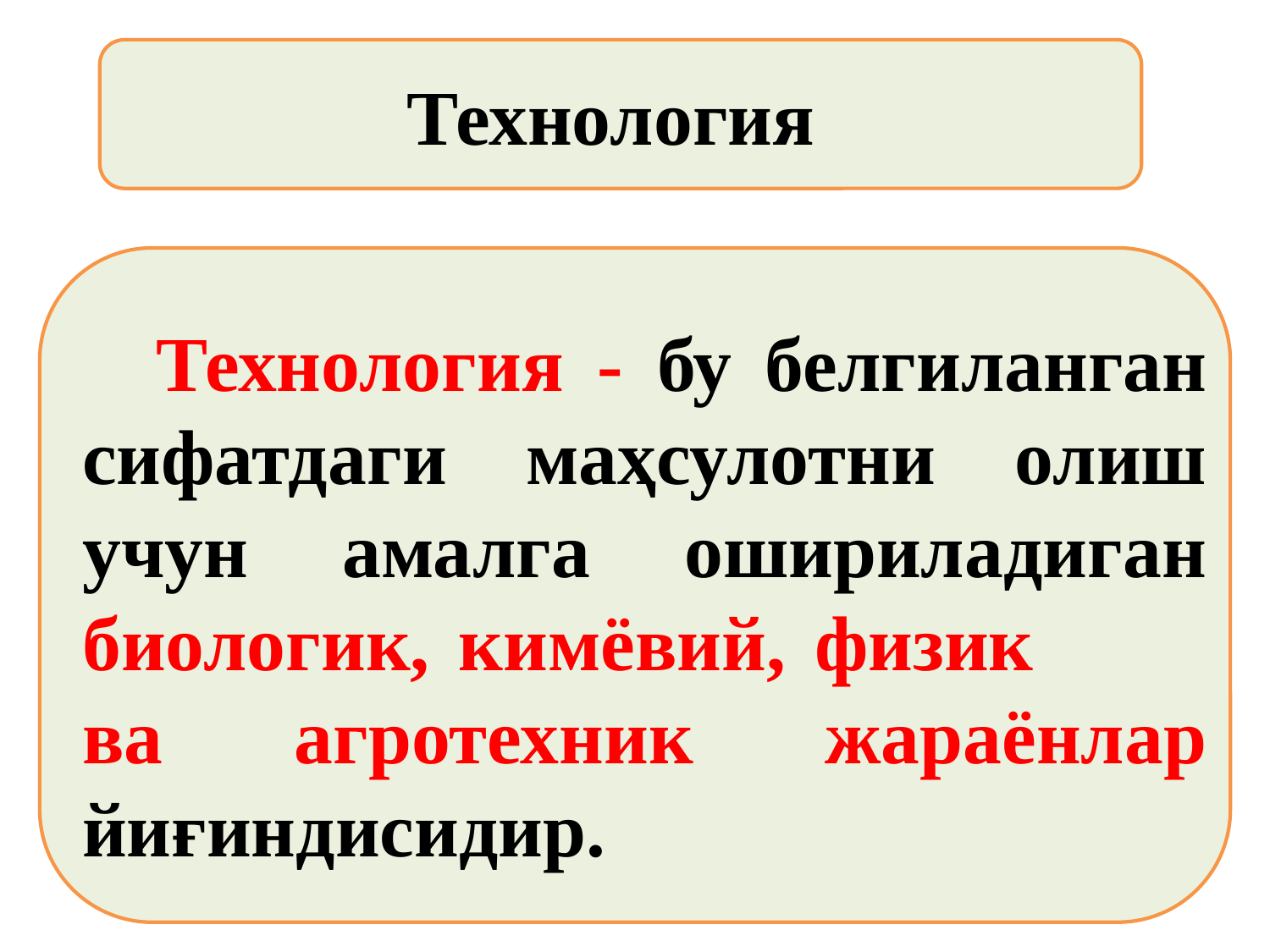

Технология

   Технология - бу белгиланган сифатдаги маҳсулотни олиш учун амалга ошириладиган биологик, кимёвий, физик       ва агротехник жараёнлар йиғиндисидир.